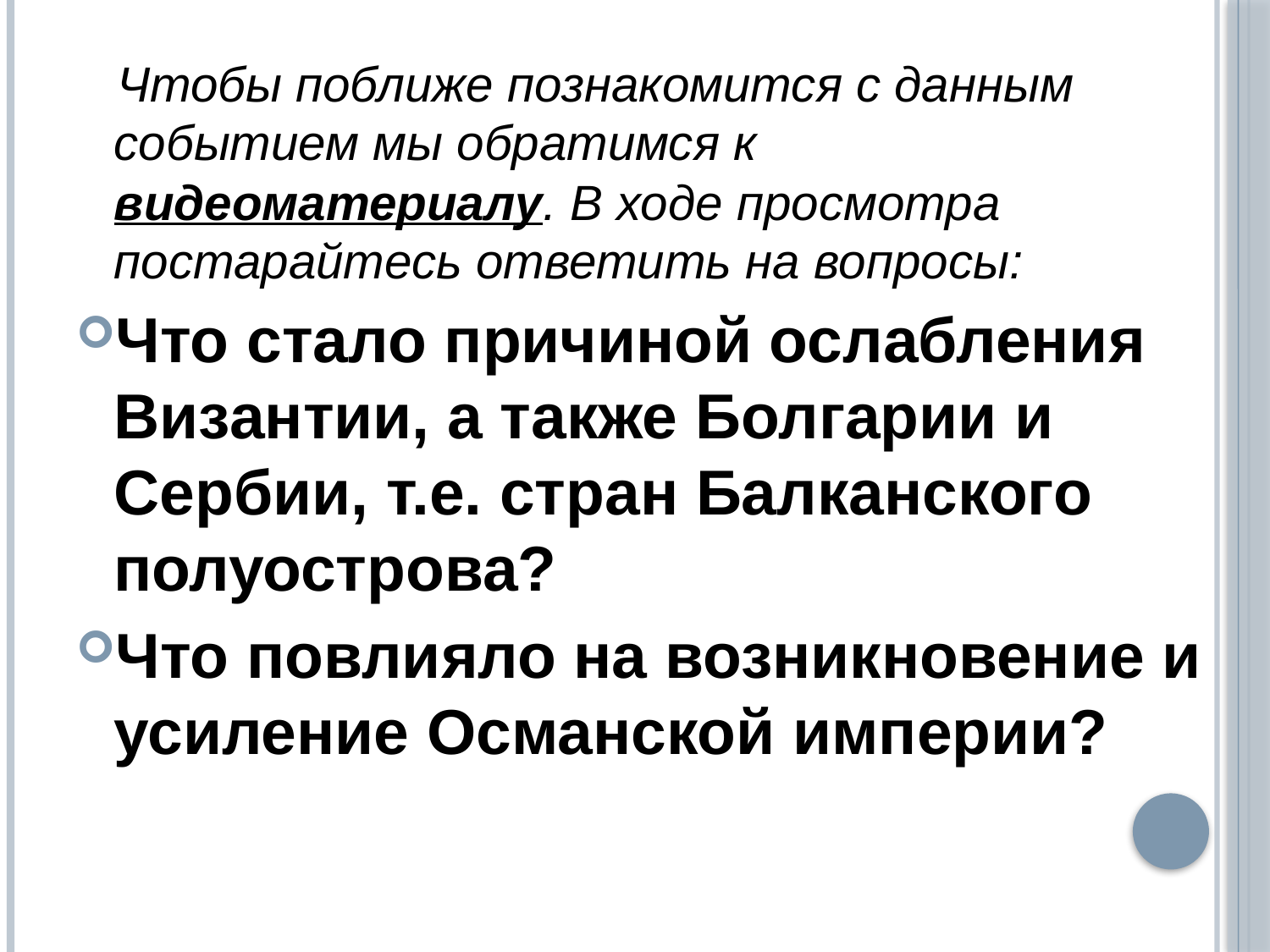

Чтобы поближе познакомится с данным событием мы обратимся к видеоматериалу. В ходе просмотра постарайтесь ответить на вопросы:
Что стало причиной ослабления Византии, а также Болгарии и Сербии, т.е. стран Балканского полуострова?
Что повлияло на возникновение и усиление Османской империи?